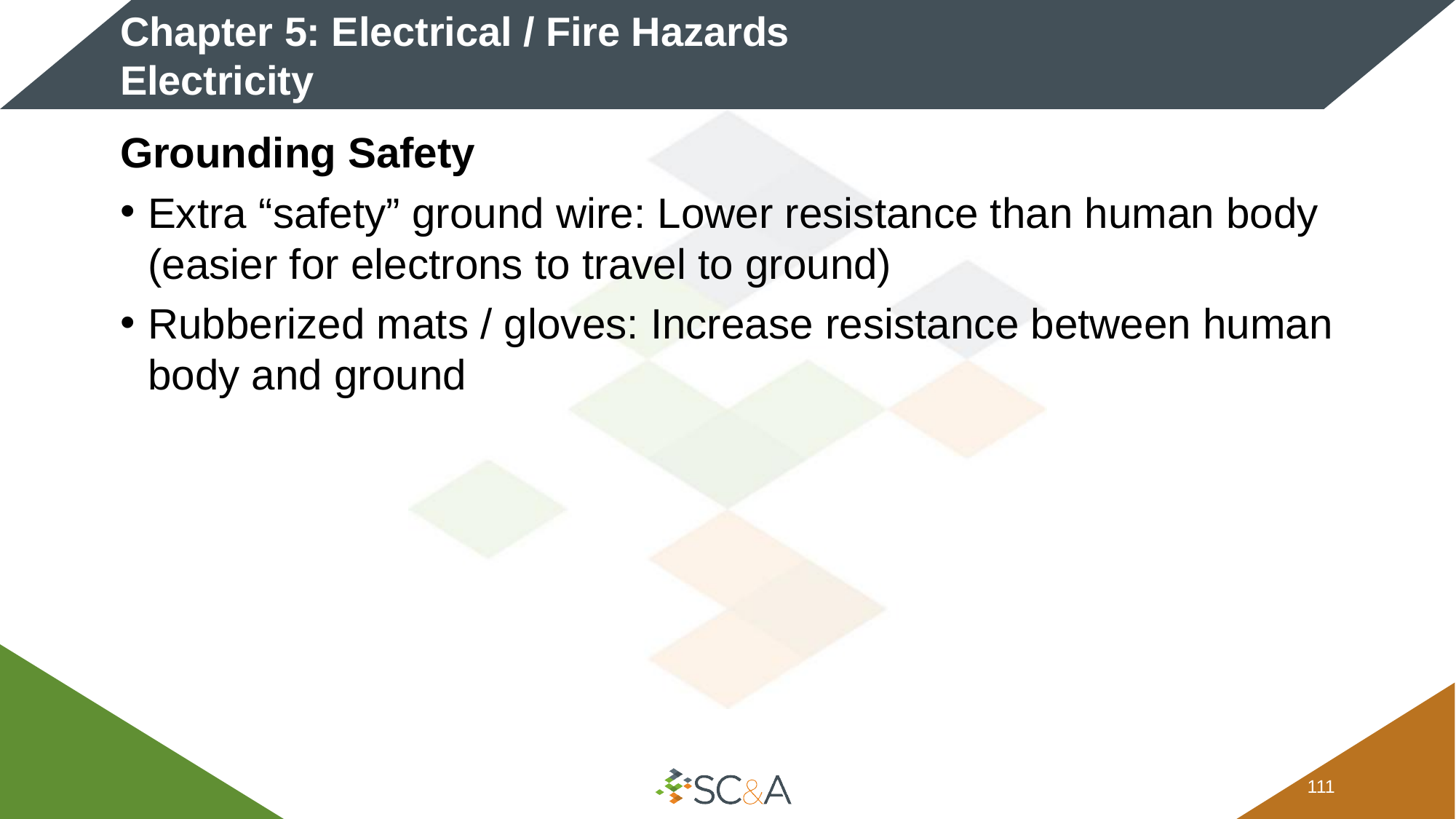

# Chapter 5: Electrical / Fire Hazards Electricity
Grounding Safety
Extra “safety” ground wire: Lower resistance than human body (easier for electrons to travel to ground)
Rubberized mats / gloves: Increase resistance between human body and ground
111